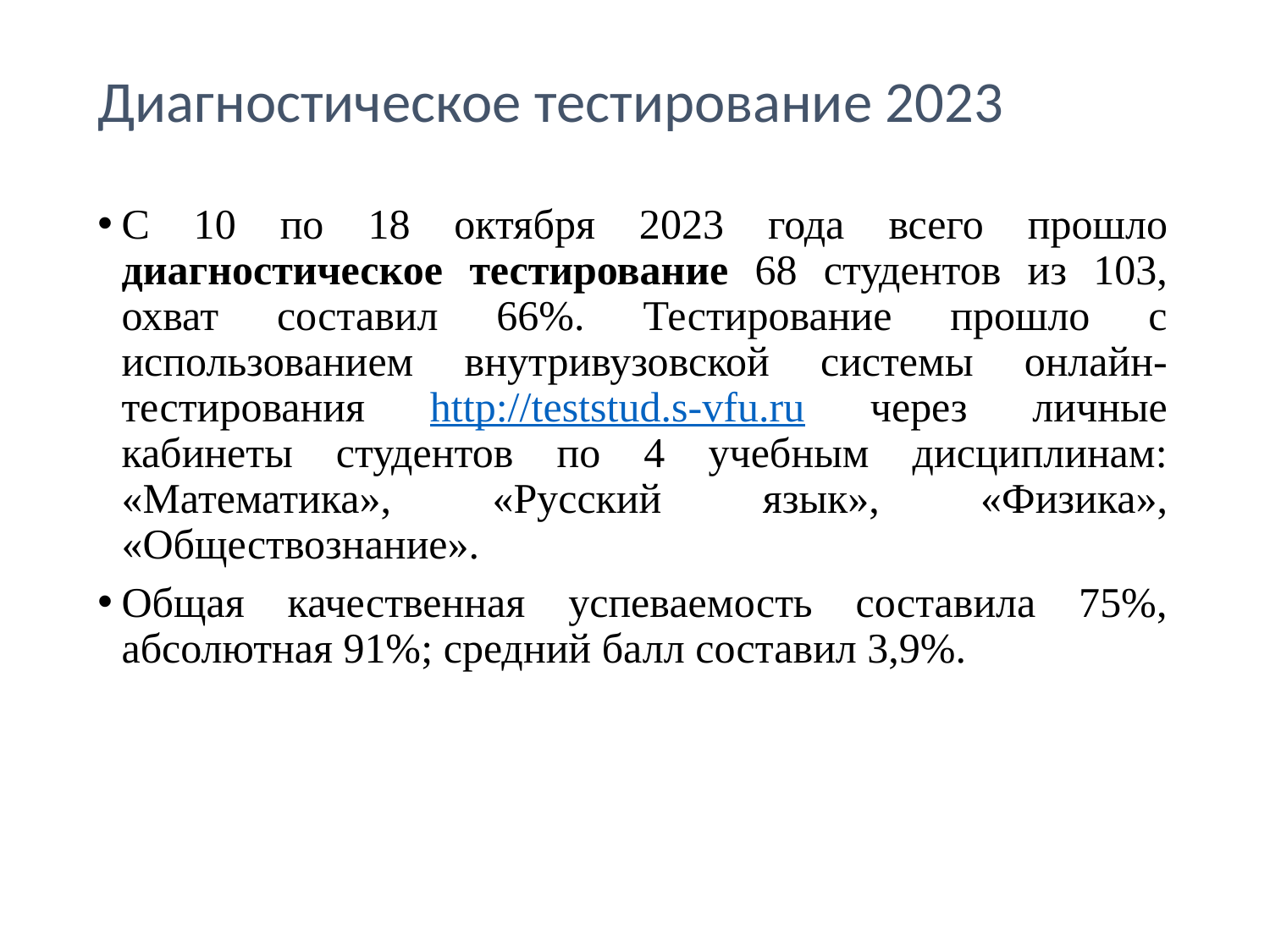

# Диагностическое тестирование 2023
С 10 по 18 октября 2023 года всего прошло диагностическое тестирование 68 студентов из 103, охват составил 66%. Тестирование прошло с использованием внутривузовской системы онлайн-тестирования http://teststud.s-vfu.ru через личные кабинеты студентов по 4 учебным дисциплинам: «Математика», «Русский язык», «Физика», «Обществознание».
Общая качественная успеваемость составила 75%, абсолютная 91%; средний балл составил 3,9%.